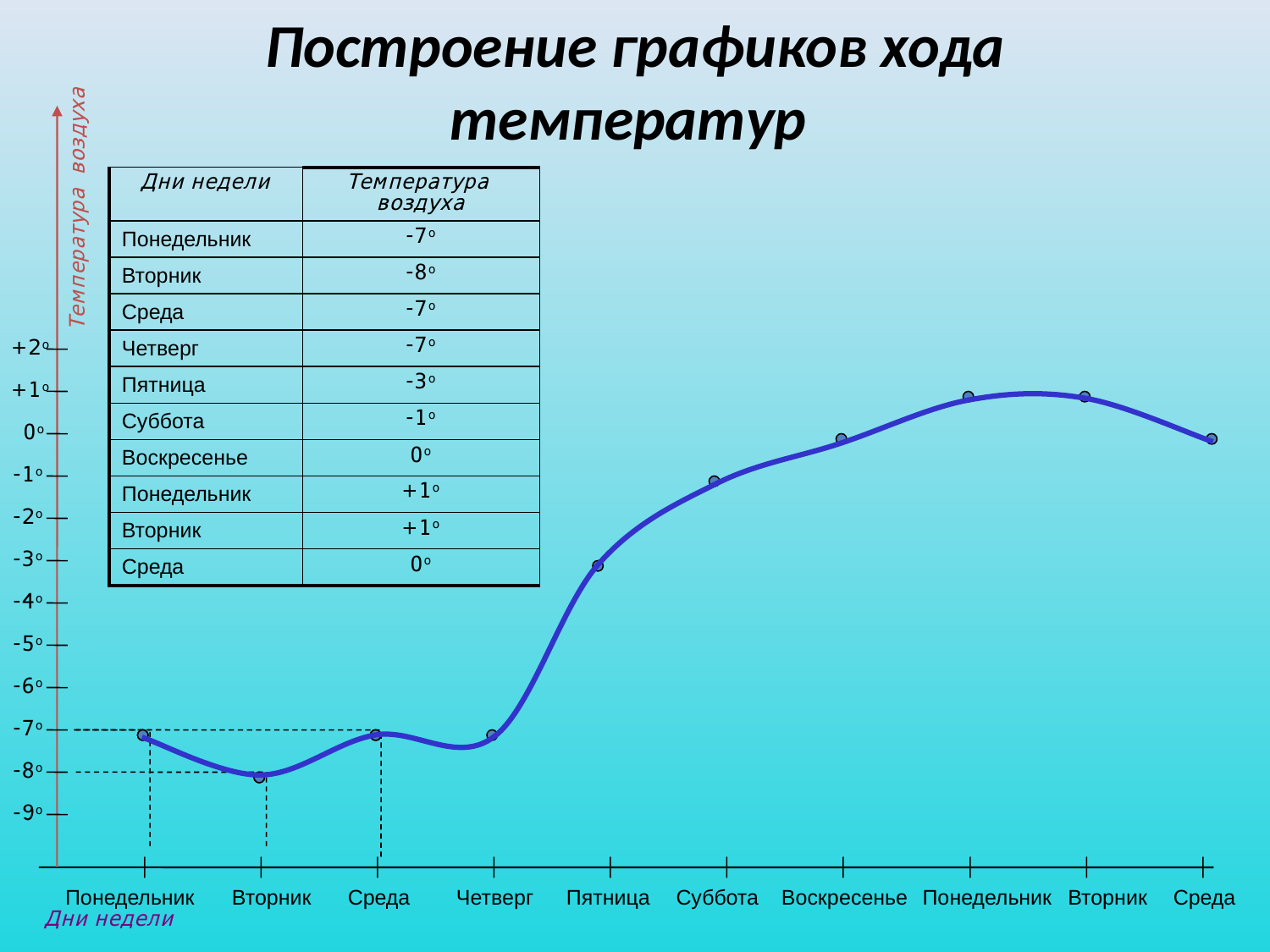

# Построение графиков хода температур

| Дни недели | Температура воздуха |
| --- | --- |
| Понедельник | -7о |
| Вторник | -8о |
| Среда | -7о |
| Четверг | -7о |
| Пятница | -3о |
| Суббота | -1о |
| Воскресенье | 0о |
| Понедельник | +1о |
| Вторник | +1о |
| Среда | 0о |
Температура  воздуха
+2о

+1о

0о

-1о

-2о

-3о

-4о

-5о

-6о

-7о

-8о

-9о

Понедельник
Вторник
Среда
Четверг
Пятница
Суббота
Воскресенье
Понедельник
Вторник
Среда

Дни недели